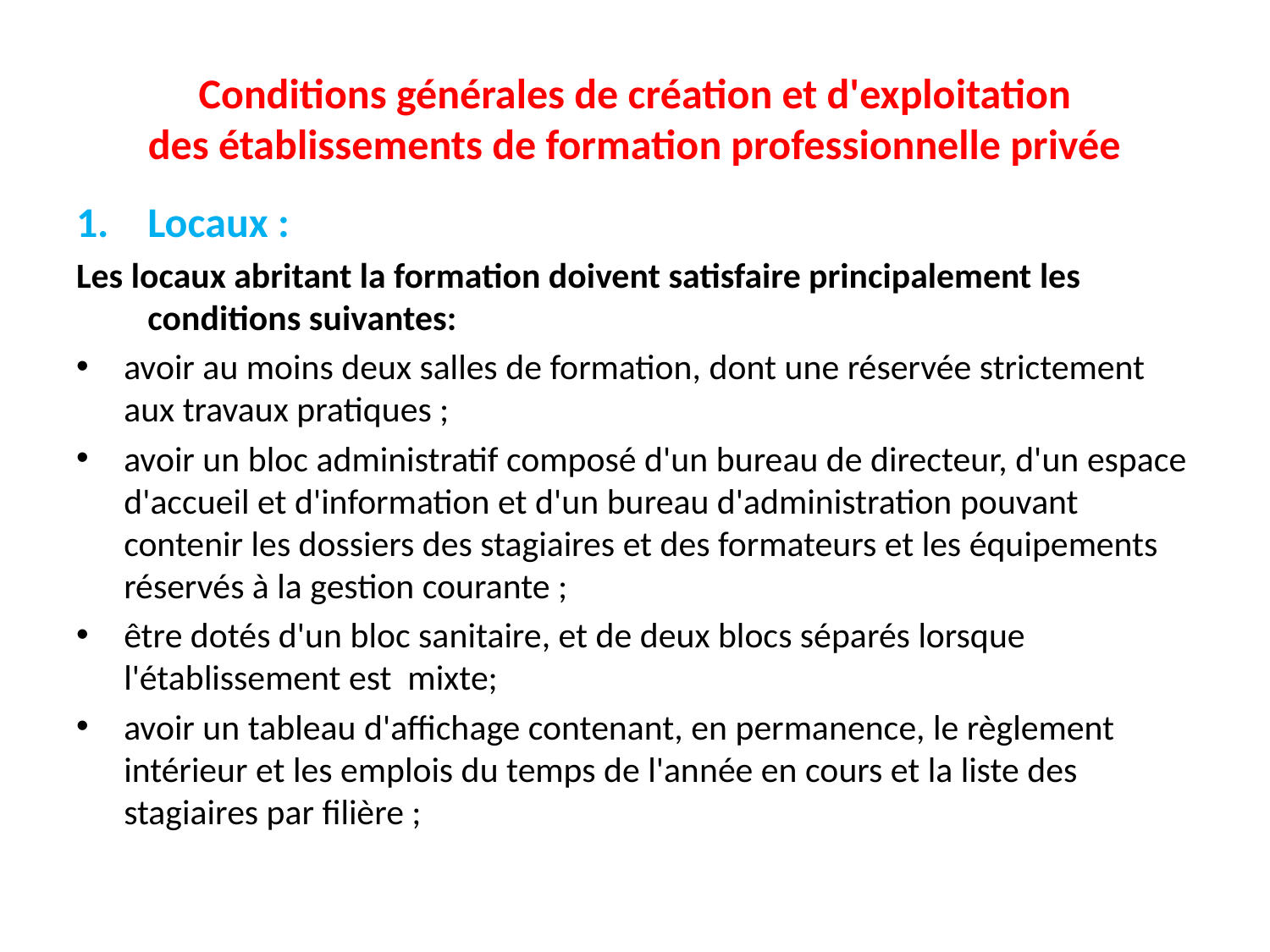

# Conditions générales de création et d'exploitation des établissements de formation professionnelle privée
Locaux :
Les locaux abritant la formation doivent satisfaire principalement les conditions suivantes:
avoir au moins deux salles de formation, dont une réservée strictement aux travaux pratiques ;
avoir un bloc administratif composé d'un bureau de directeur, d'un espace d'accueil et d'information et d'un bureau d'administration pouvant contenir les dossiers des stagiaires et des formateurs et les équipements réservés à la gestion courante ;
être dotés d'un bloc sanitaire, et de deux blocs séparés lorsque l'établissement est  mixte;
avoir un tableau d'affichage contenant, en permanence, le règlement intérieur et les emplois du temps de l'année en cours et la liste des stagiaires par filière ;